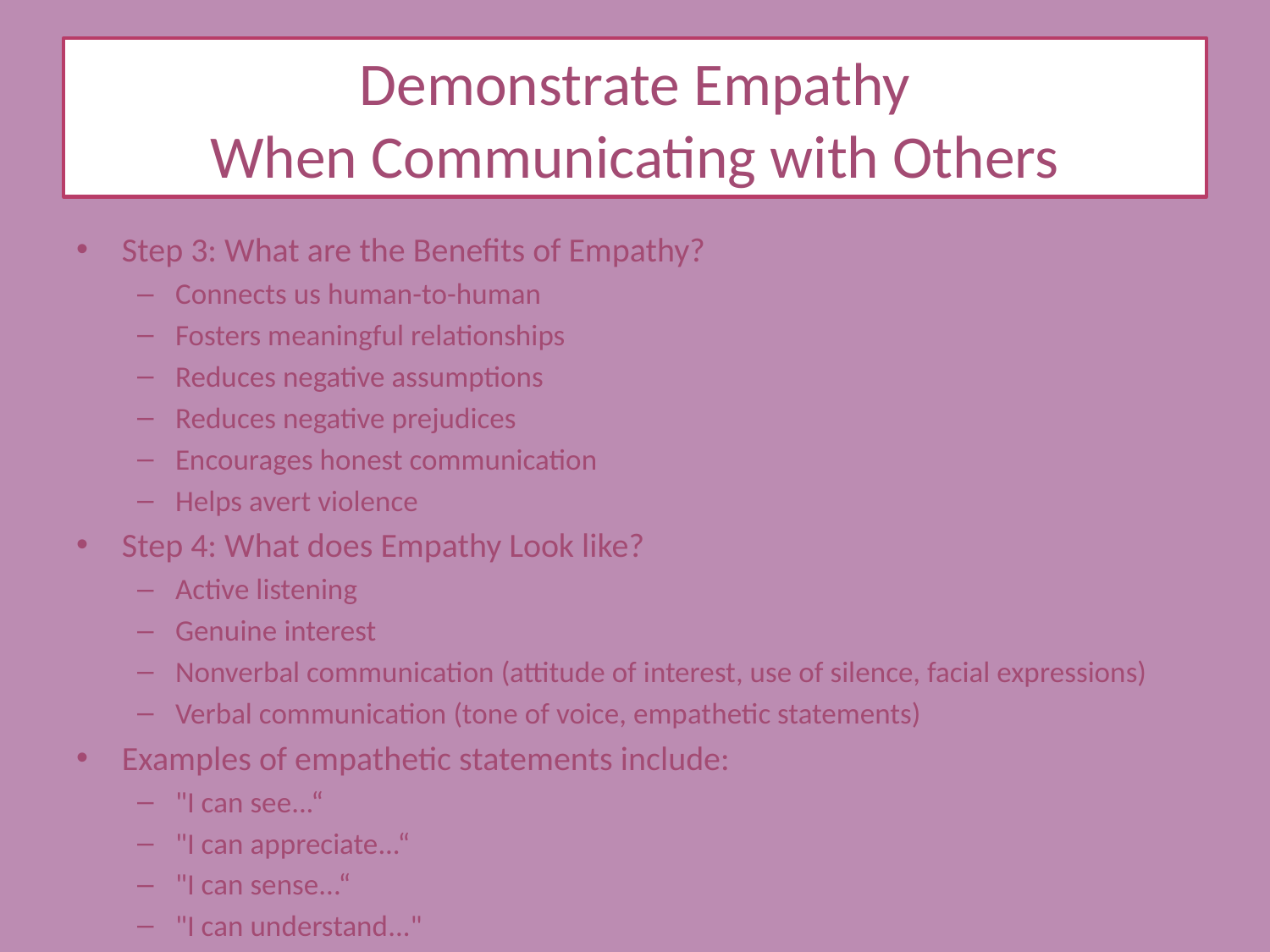

# Demonstrate Empathy When Communicating with Others
Step 3: What are the Benefits of Empathy?
Connects us human-to-human
Fosters meaningful relationships
Reduces negative assumptions
Reduces negative prejudices
Encourages honest communication
Helps avert violence
Step 4: What does Empathy Look like?
Active listening
Genuine interest
Nonverbal communication (attitude of interest, use of silence, facial expressions)
Verbal communication (tone of voice, empathetic statements)
Examples of empathetic statements include:
"I can see...“
"I can appreciate...“
"I can sense...“
"I can understand..."